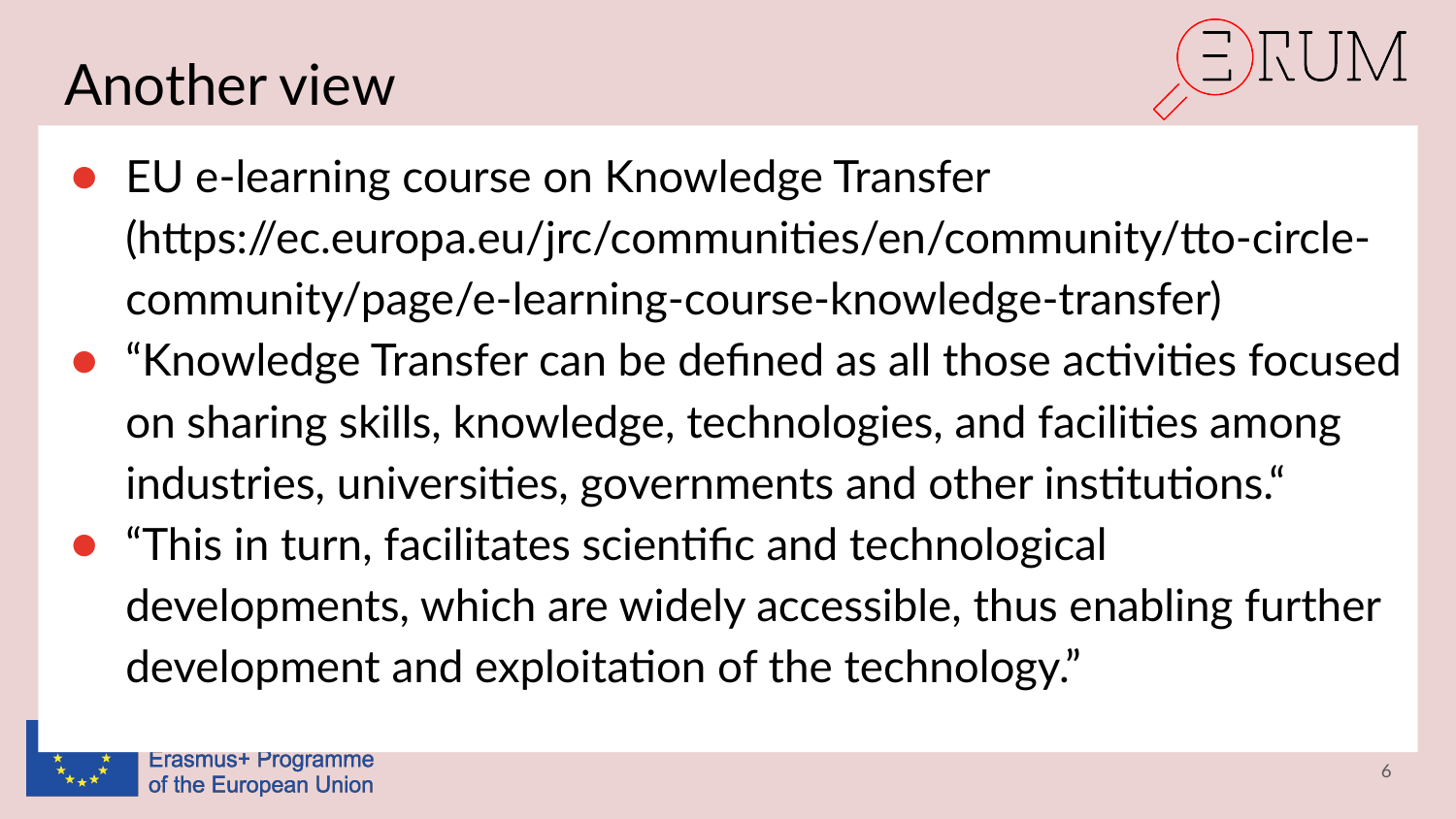

# Another view
EU e-learning course on Knowledge Transfer (https://ec.europa.eu/jrc/communities/en/community/tto-circle-community/page/e-learning-course-knowledge-transfer)
“Knowledge Transfer can be defined as all those activities focused on sharing skills, knowledge, technologies, and facilities among industries, universities, governments and other institutions.“
“This in turn, facilitates scientific and technological developments, which are widely accessible, thus enabling further development and exploitation of the technology.”
6